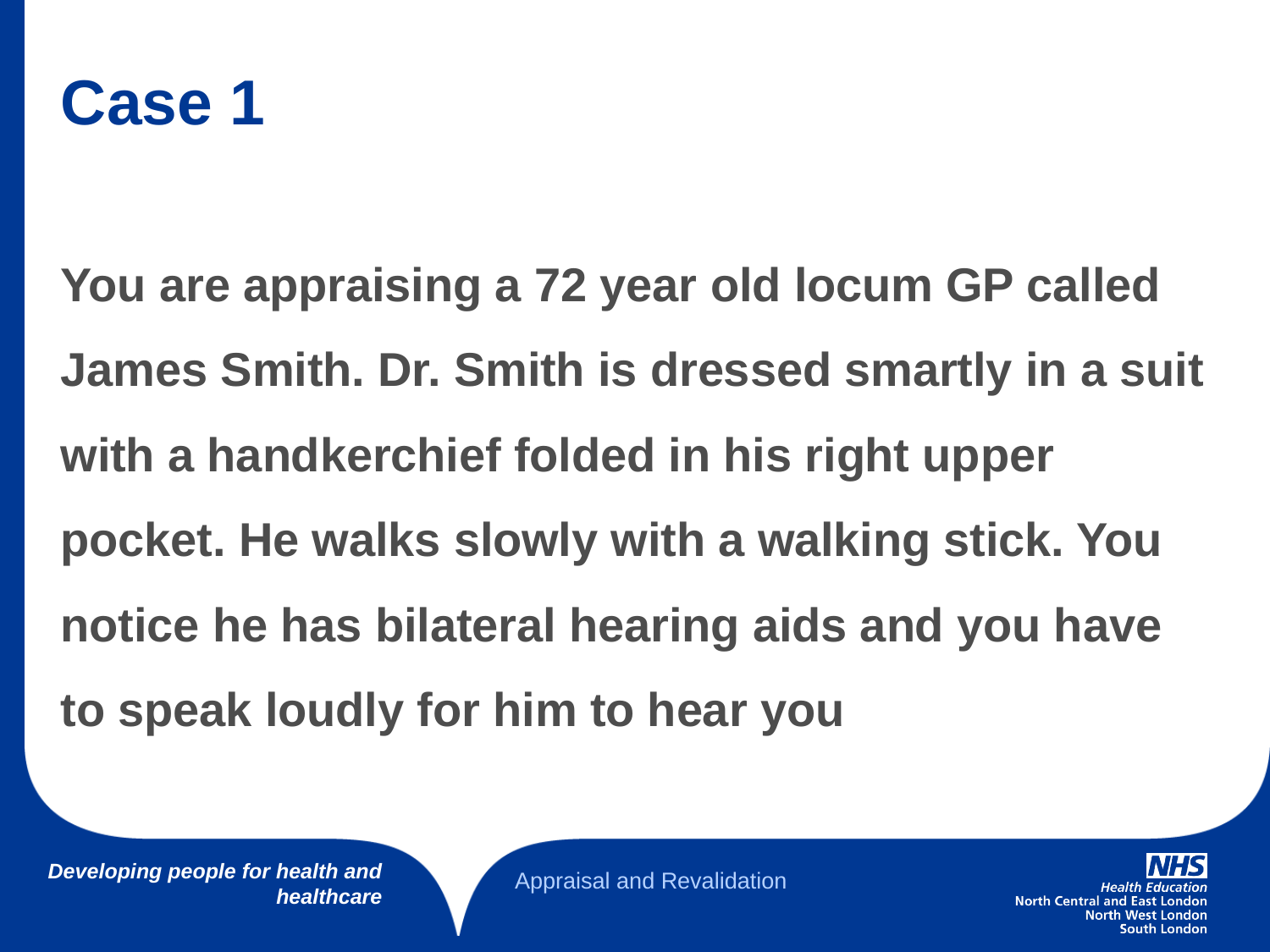

# Case 1
You are appraising a 72 year old locum GP called James Smith. Dr. Smith is dressed smartly in a suit with a handkerchief folded in his right upper pocket. He walks slowly with a walking stick. You notice he has bilateral hearing aids and you have to speak loudly for him to hear you